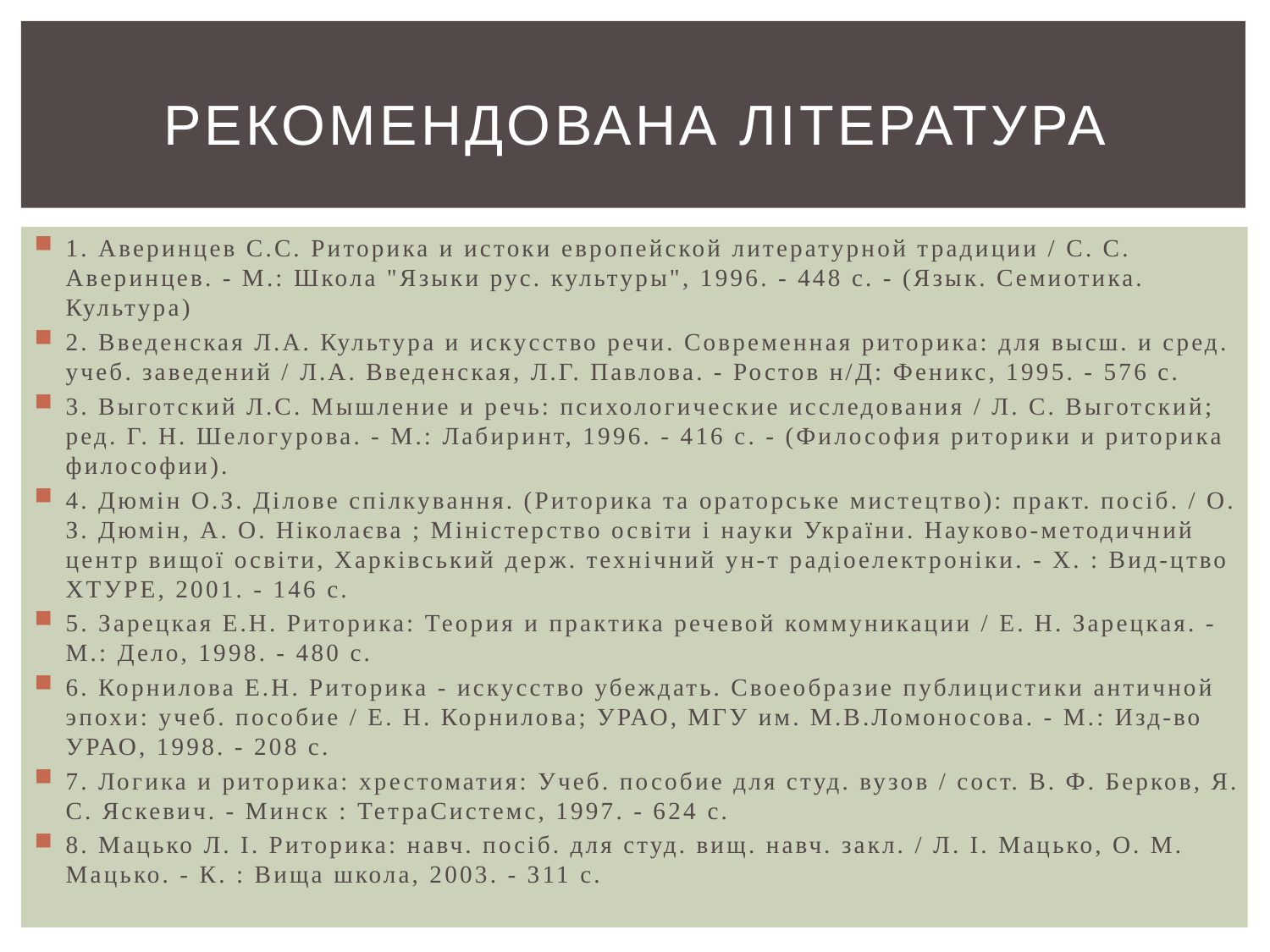

# РЕКОМЕНДОВАНА ЛІТЕРАТУРА
1. Аверинцев С.С. Риторика и истоки европейской литературной традиции / С. С. Аверинцев. - М.: Школа "Языки рус. культуры", 1996. - 448 с. - (Язык. Семиотика. Культура)
2. Введенская Л.А. Культура и искусство речи. Современная риторика: для высш. и сред. учеб. заведений / Л.А. Введенская, Л.Г. Павлова. - Ростов н/Д: Феникс, 1995. - 576 с.
3. Выготский Л.С. Мышление и речь: психологические исследования / Л. С. Выготский; ред. Г. Н. Шелогурова. - М.: Лабиринт, 1996. - 416 с. - (Философия риторики и риторика философии).
4. Дюмін О.З. Ділове спілкування. (Риторика та ораторське мистецтво): практ. посіб. / О. З. Дюмін, А. О. Ніколаєва ; Міністерство освіти і науки України. Науково-методичний центр вищої освіти, Харківський держ. технічний ун-т радіоелектроніки. - Х. : Вид-цтво ХТУРЕ, 2001. - 146 с.
5. Зарецкая Е.Н. Риторика: Теория и практика речевой коммуникации / Е. Н. Зарецкая. - М.: Дело, 1998. - 480 с.
6. Корнилова Е.Н. Риторика - искусство убеждать. Своеобразие публицистики античной эпохи: учеб. пособие / Е. Н. Корнилова; УРАО, МГУ им. М.В.Ломоносова. - М.: Изд-во УРАО, 1998. - 208 с.
7. Логика и риторика: хрестоматия: Учеб. пособие для студ. вузов / сост. В. Ф. Берков, Я. С. Яскевич. - Минск : ТетраСистемс, 1997. - 624 с.
8. Мацько Л. І. Риторика: навч. посіб. для студ. вищ. навч. закл. / Л. І. Мацько, О. М. Мацько. - К. : Вища школа, 2003. - 311 с.